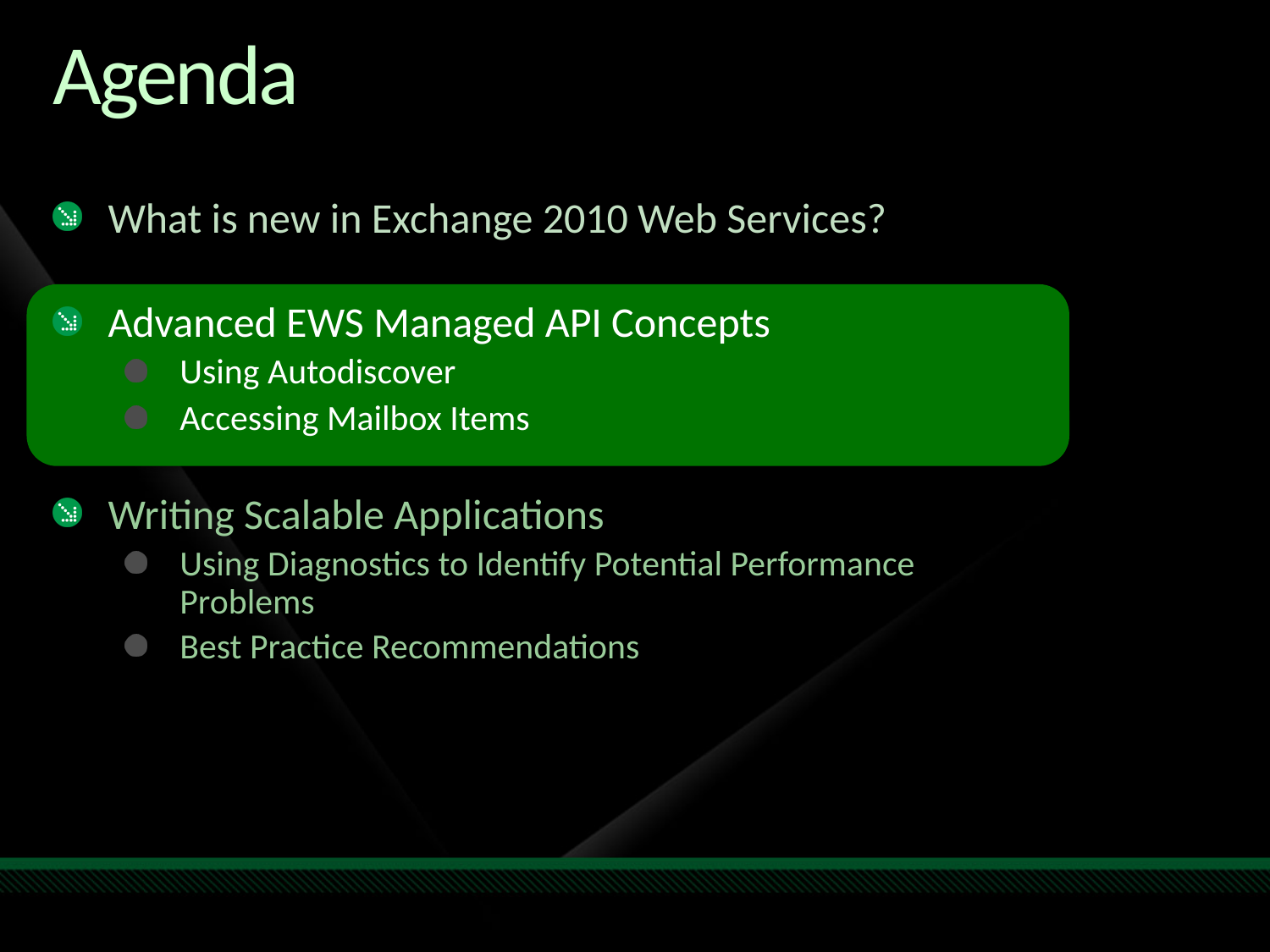

# Agenda
What is new in Exchange 2010 Web Services?
Advanced EWS Managed API Concepts
Using Autodiscover
Accessing Mailbox Items
Writing Scalable Applications
Using Diagnostics to Identify Potential Performance Problems
Best Practice Recommendations